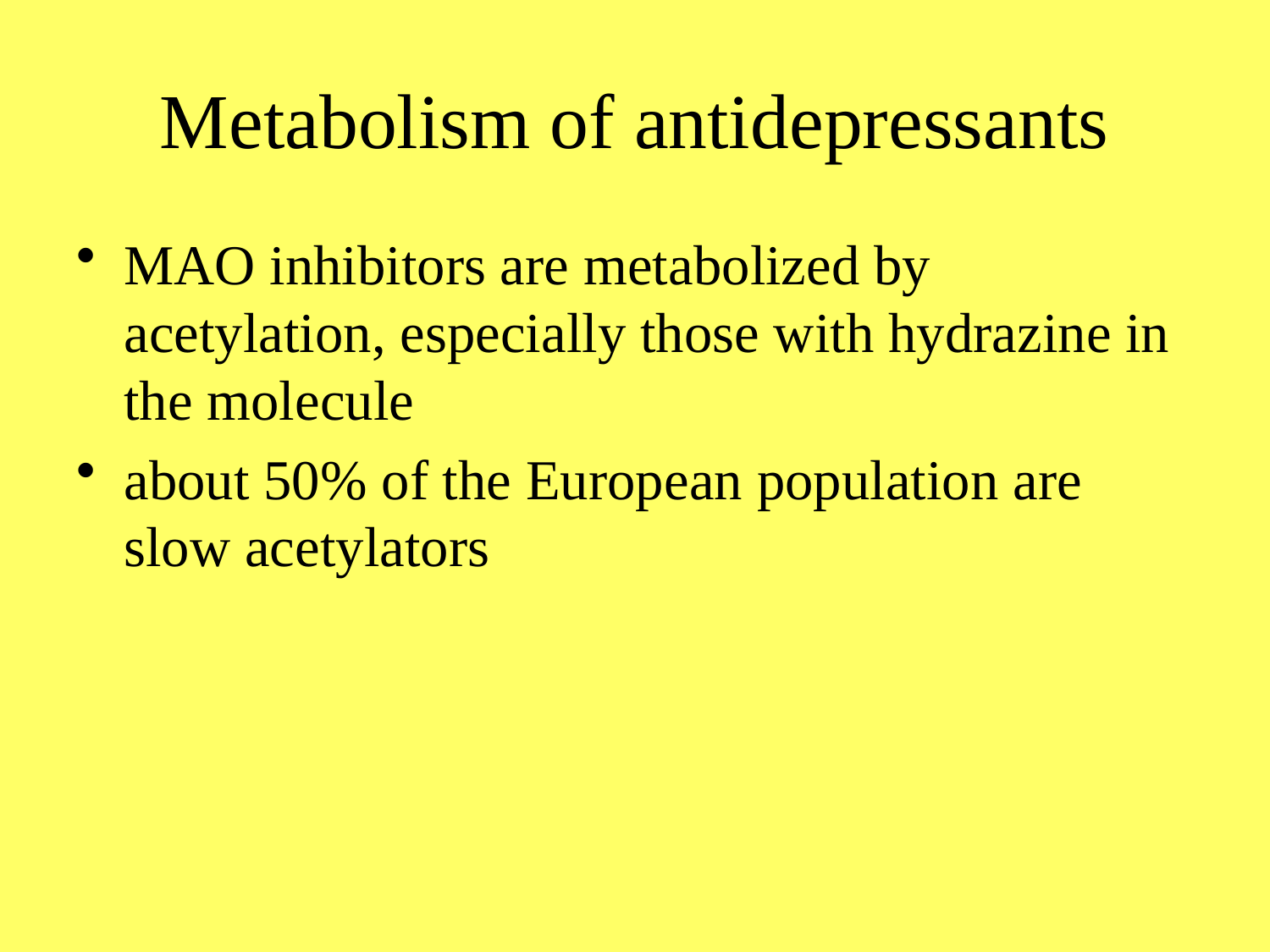

# Metabolism of antidepressants
MAO inhibitors are metabolized by acetylation, especially those with hydrazine in the molecule
about 50% of the European population are slow acetylators